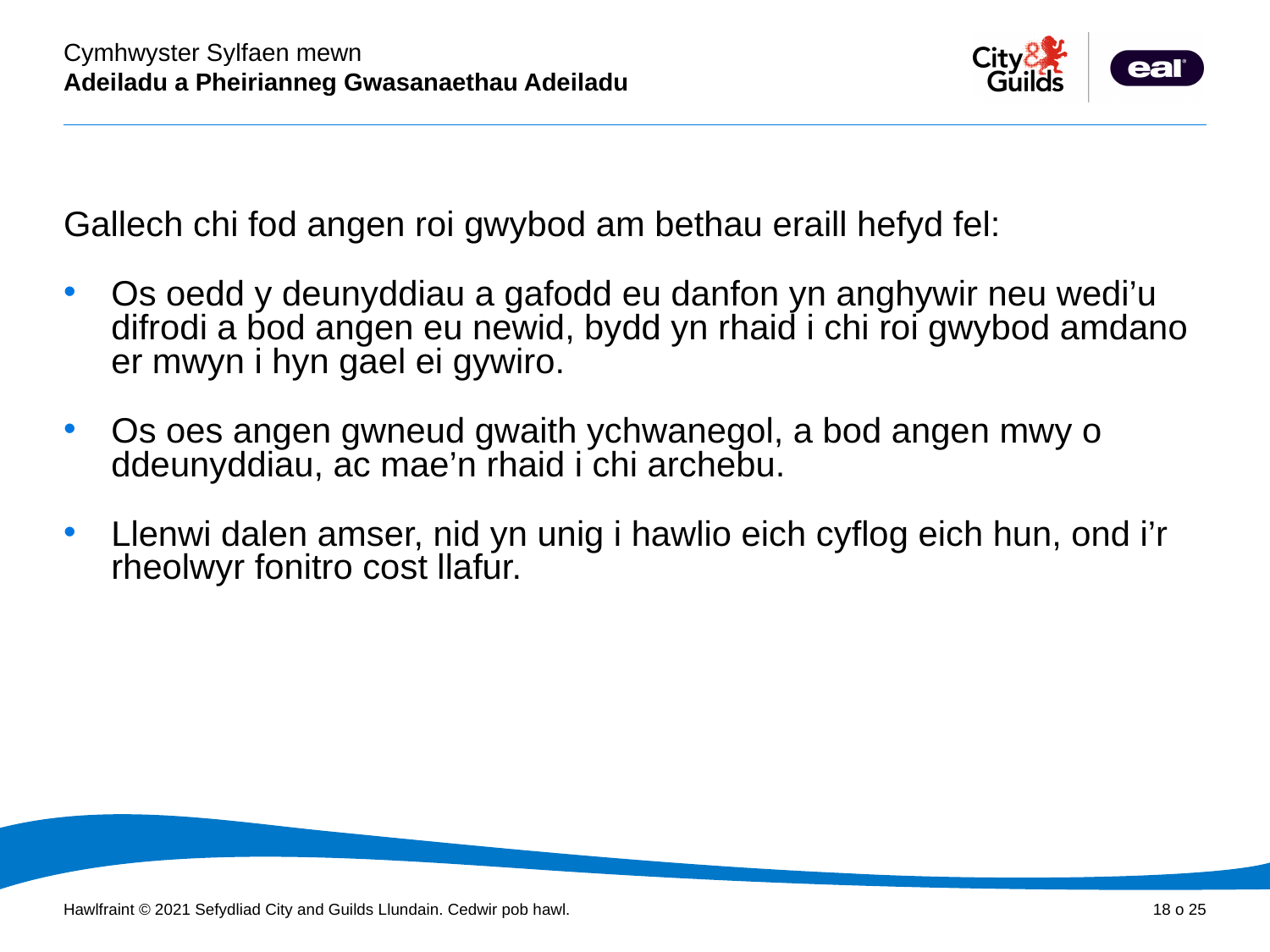

Gallech chi fod angen roi gwybod am bethau eraill hefyd fel:
Os oedd y deunyddiau a gafodd eu danfon yn anghywir neu wedi’u difrodi a bod angen eu newid, bydd yn rhaid i chi roi gwybod amdano er mwyn i hyn gael ei gywiro.
Os oes angen gwneud gwaith ychwanegol, a bod angen mwy o ddeunyddiau, ac mae’n rhaid i chi archebu.
Llenwi dalen amser, nid yn unig i hawlio eich cyflog eich hun, ond i’r rheolwyr fonitro cost llafur.